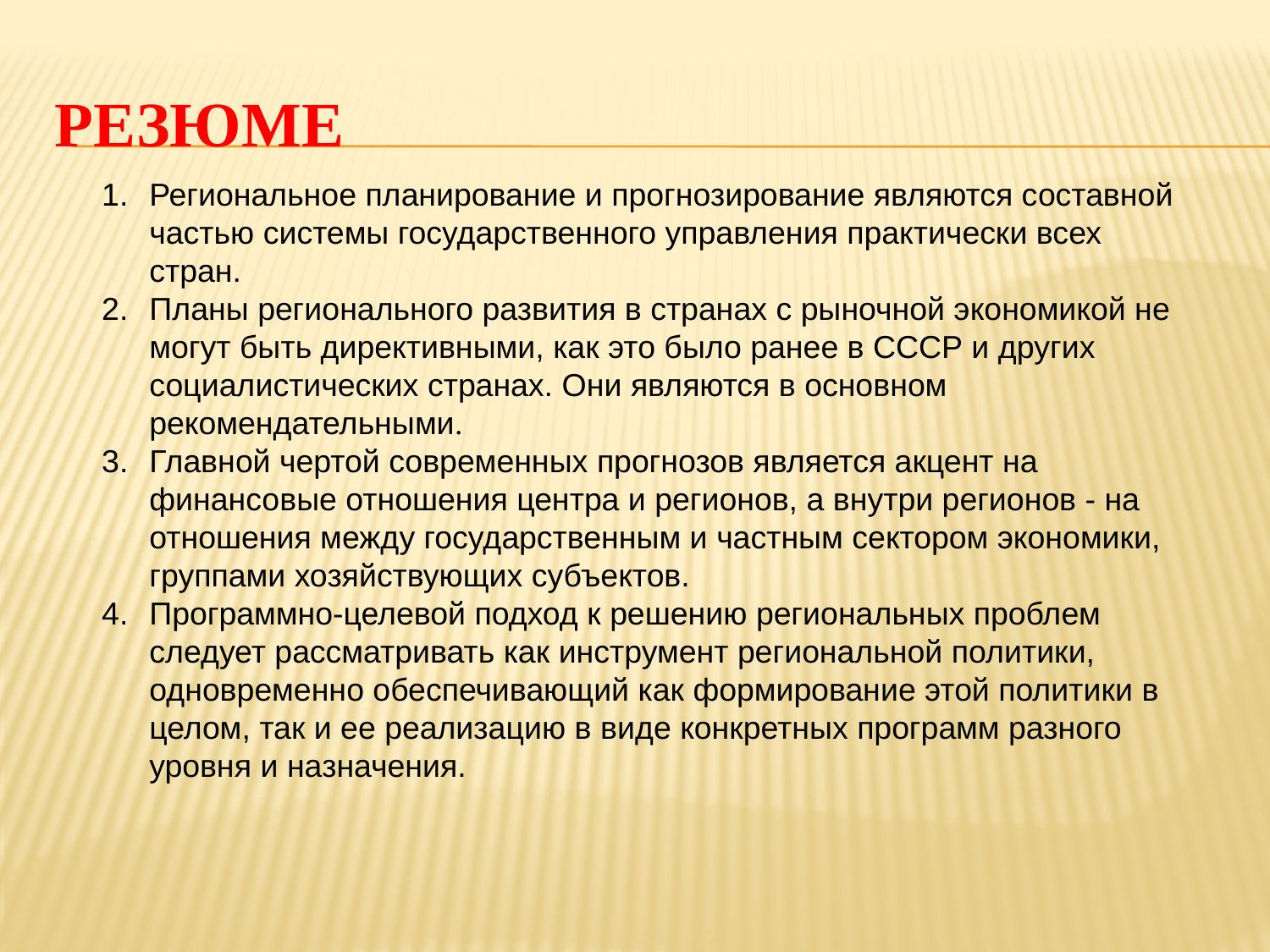

# резюме
Региональное планирование и прогнозирование являются составной частью системы государственного управления практически всех стран.
Планы регионального развития в странах с рыночной экономикой не могут быть директивными, как это было ранее в СССР и других социалистических странах. Они являются в основном рекомендательными.
Главной чертой современных прогнозов является акцент на финансовые отношения центра и регионов, а внутри регионов - на отношения между государственным и частным сектором экономики, группами хозяйствующих субъектов.
Программно-целевой подход к решению региональных проблем следует рассматривать как инструмент региональной политики, одновременно обеспечивающий как формирование этой политики в целом, так и ее реализацию в виде конкретных программ разного уровня и назначения.